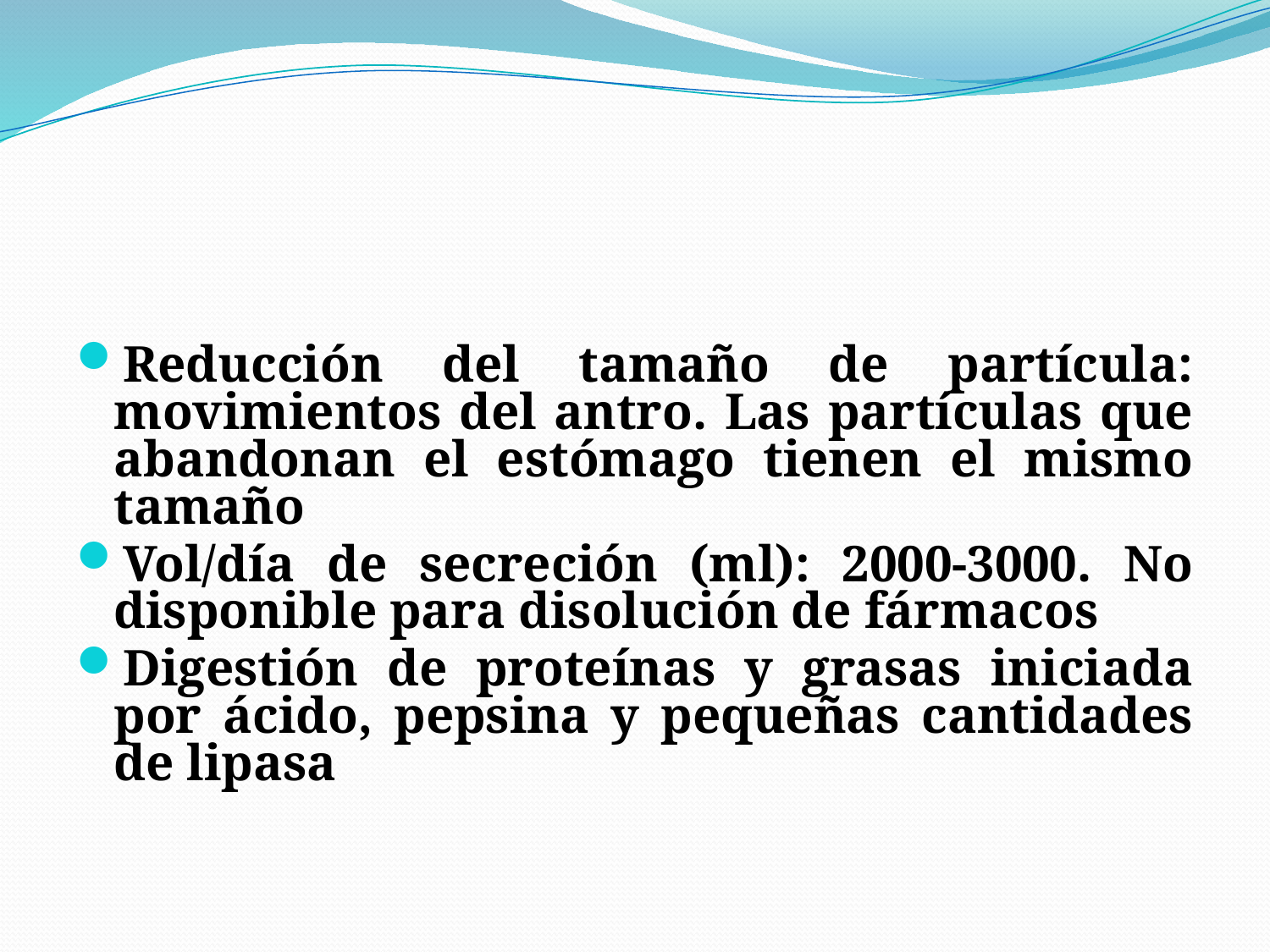

#

Reducción del tamaño de partícula: movimientos del antro. Las partículas que abandonan el estómago tienen el mismo tamaño
Vol/día de secreción (ml): 2000-3000. No disponible para disolución de fármacos
Digestión de proteínas y grasas iniciada por ácido, pepsina y pequeñas cantidades de lipasa